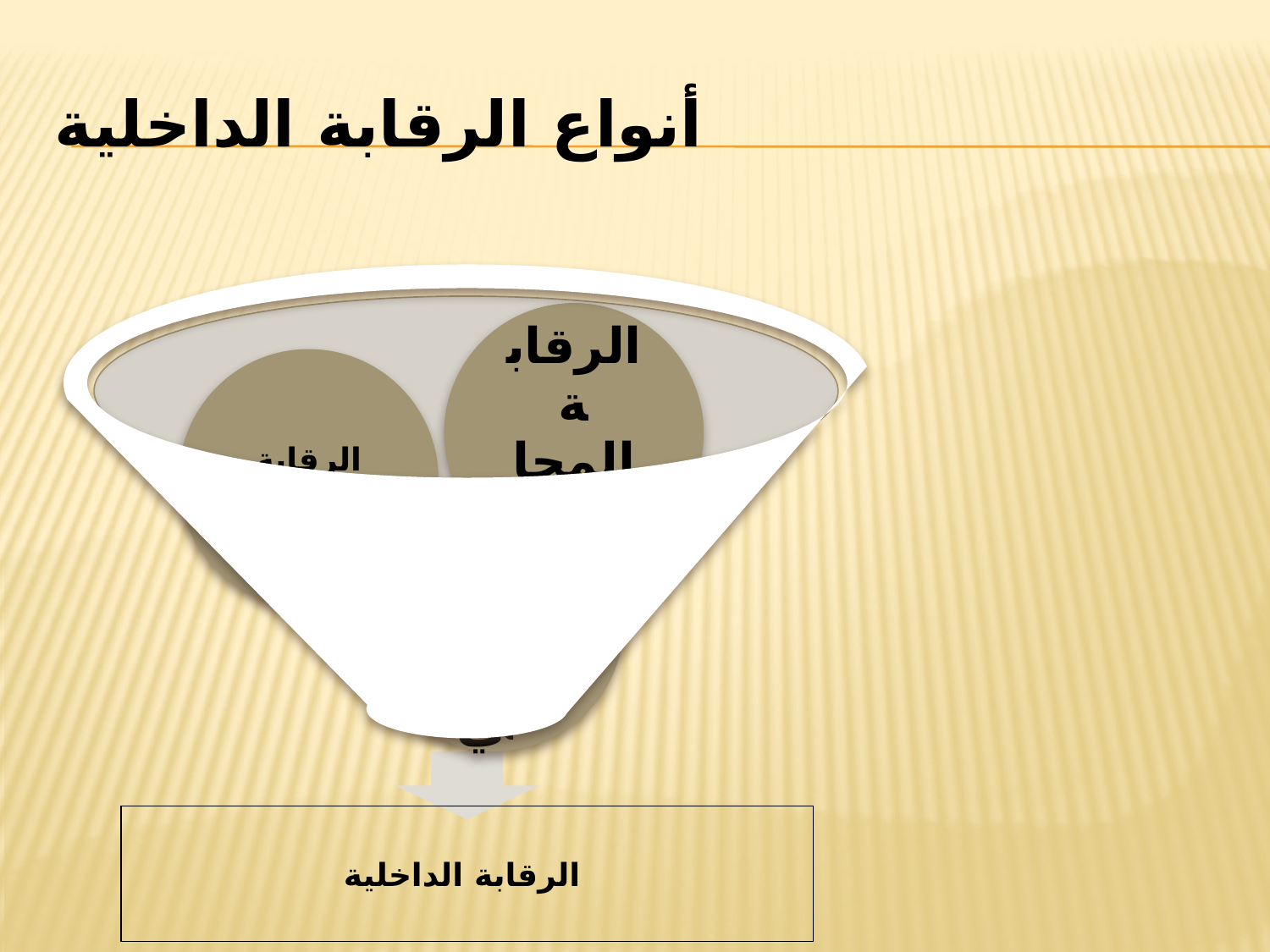

# أنواع الرقابة الداخلية
الرقابة المحاسبية
الرقابة الداخلية